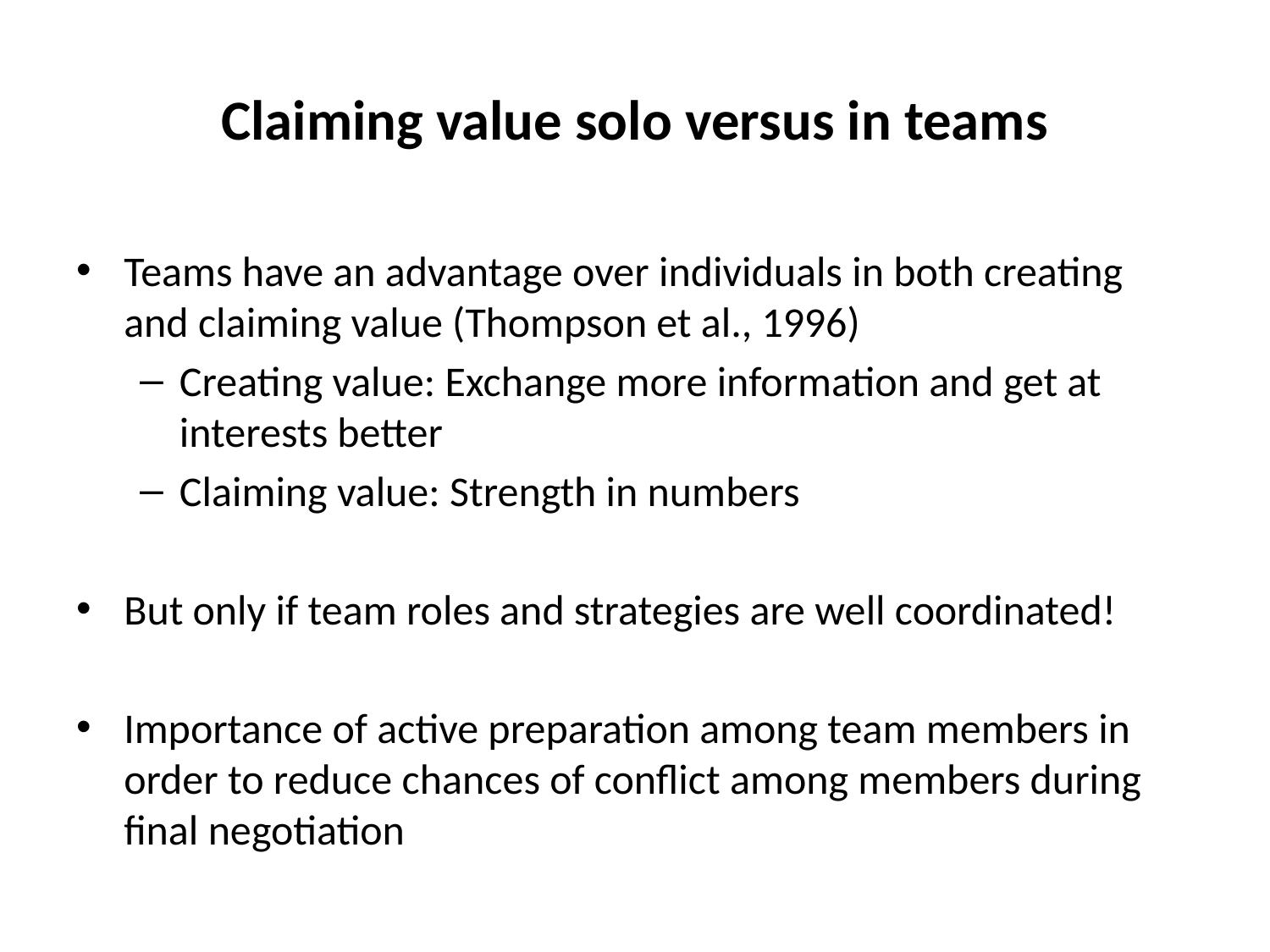

Claiming value solo versus in teams
Teams have an advantage over individuals in both creating and claiming value (Thompson et al., 1996)
Creating value: Exchange more information and get at interests better
Claiming value: Strength in numbers

But only if team roles and strategies are well coordinated!

Importance of active preparation among team members in order to reduce chances of conflict among members during final negotiation